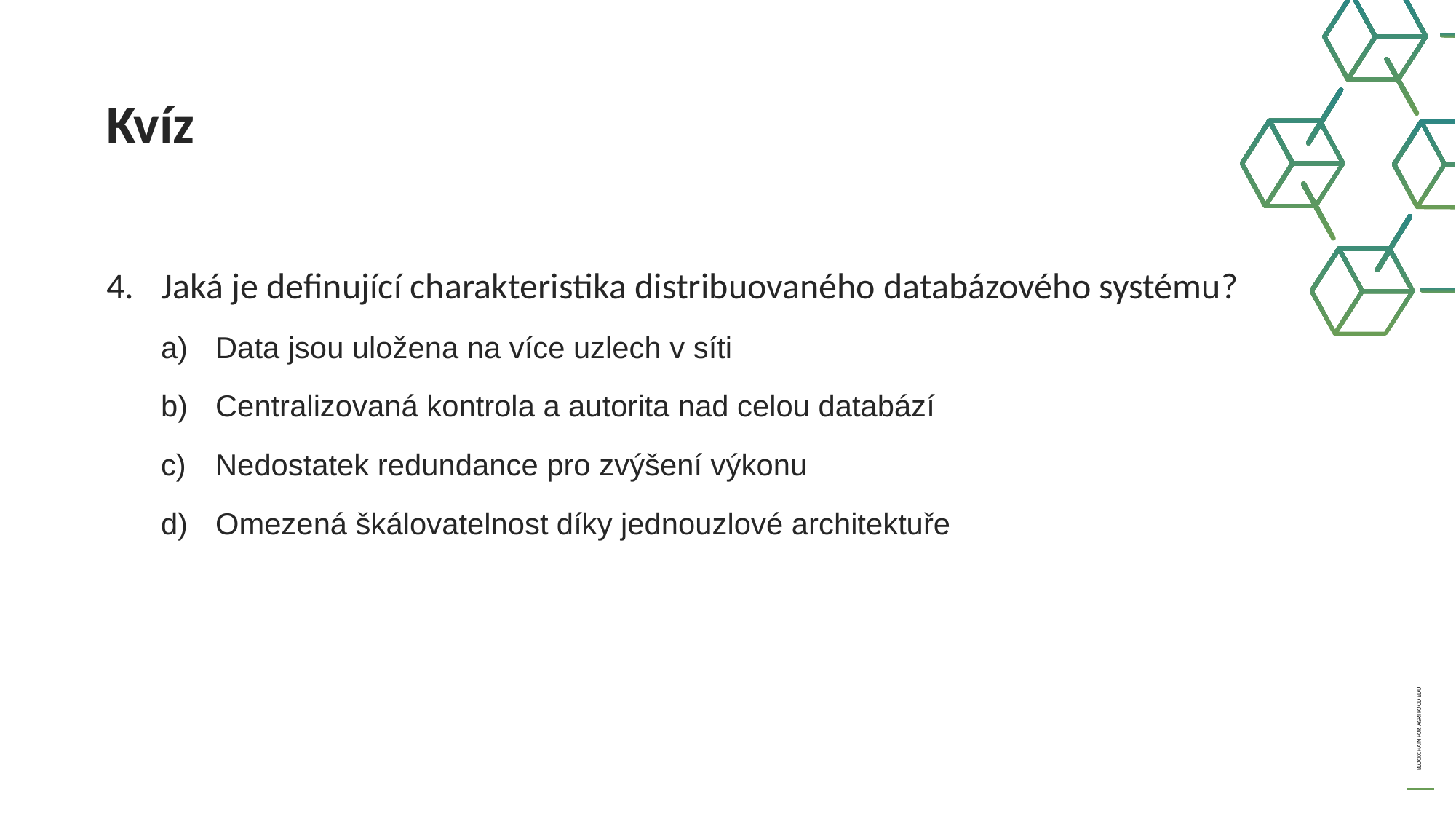

Kvíz
Jaká je definující charakteristika distribuovaného databázového systému?
Data jsou uložena na více uzlech v síti
Centralizovaná kontrola a autorita nad celou databází
Nedostatek redundance pro zvýšení výkonu
Omezená škálovatelnost díky jednouzlové architektuře